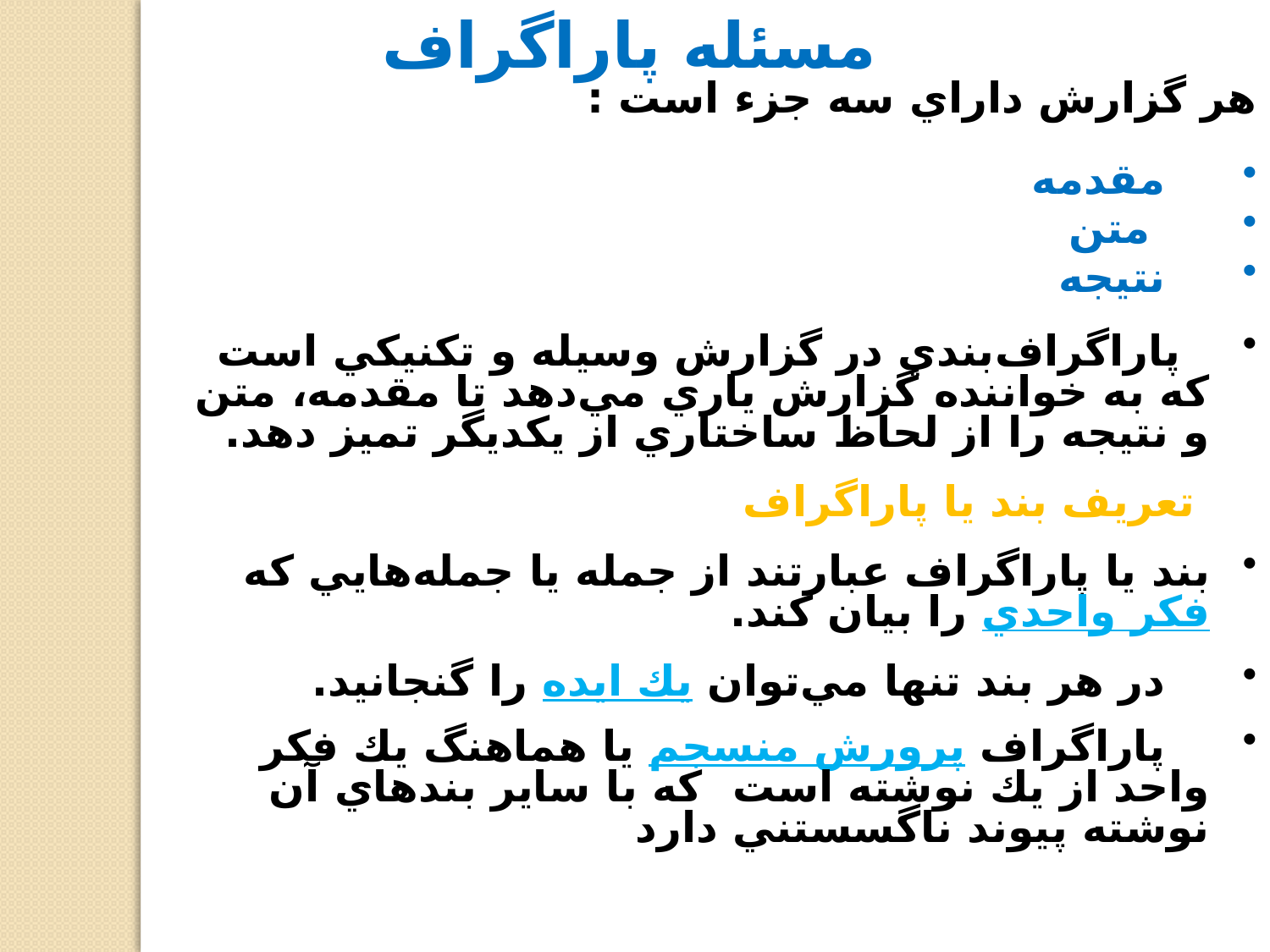

مسئله پاراگراف
هر گزارش داراي سه جزء است :

   مقدمه
    متن
   نتيجه

  پاراگراف‌بندي در گزارش وسيله و تكنيكي است كه به خواننده گزارش ياري مي‌دهد تا مقدمه، متن و نتيجه را از لحاظ ساختاري از يكديگر تميز دهد.

 تعريف بند يا پاراگراف

بند يا پاراگراف عبارتند از جمله يا جمله‌هايي كه فكر واحدي را بيان كند.

   در هر بند تنها مي‌توان يك ايده را گنجانيد.

   پاراگراف پرورش منسجم يا هماهنگ يك فكر واحد از يك نوشته است  كه با ساير بندهاي آن نوشته پيوند ناگسستني دارد